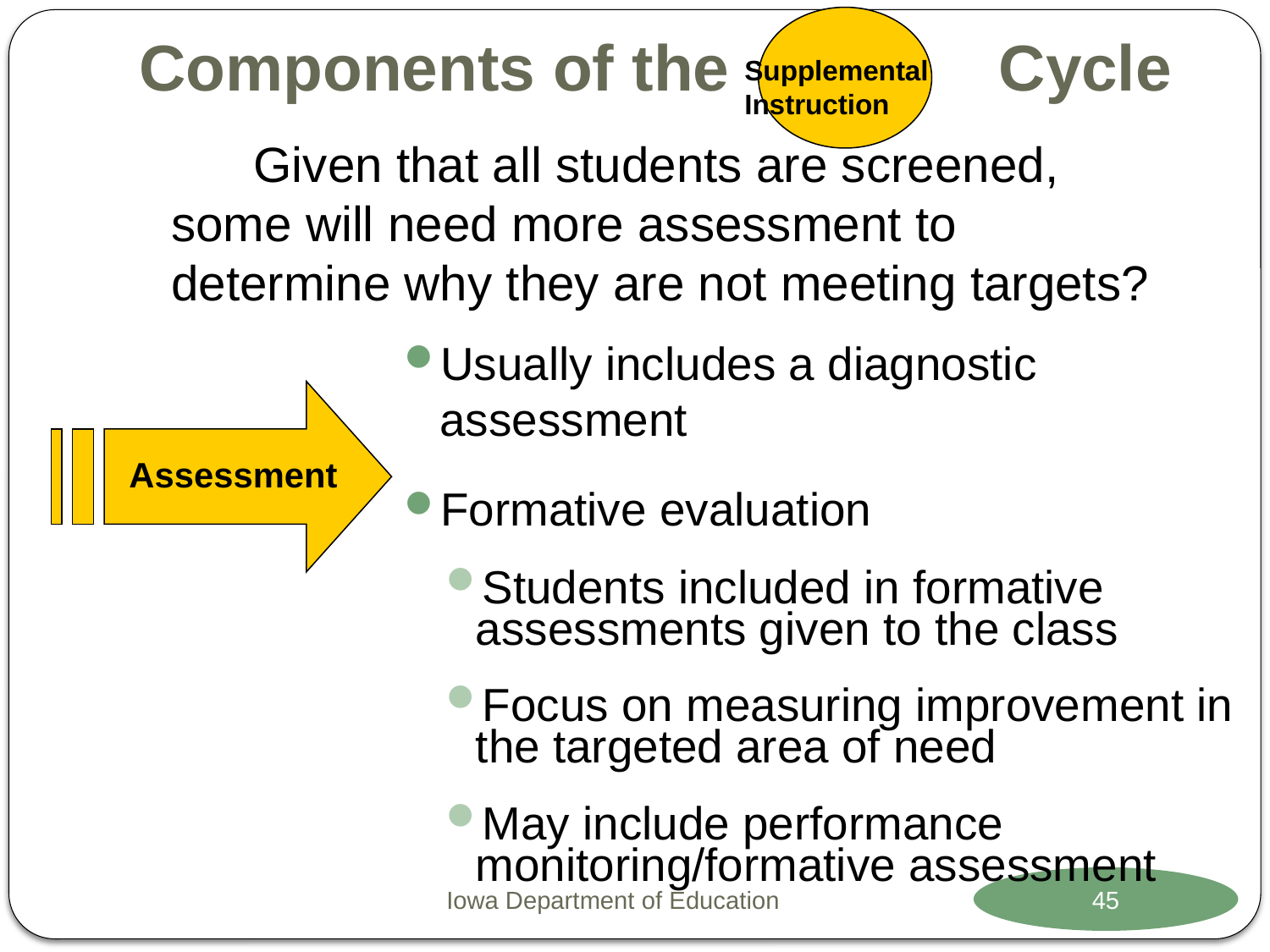

# Components of the               Cycle

Supplemental Instruction
      Given that all students are screened, some will need more assessment to determine why they are not meeting targets?
Usually includes a diagnostic assessment
Formative evaluation
Students included in formative assessments given to the class
Focus on measuring improvement in the targeted area of need
May include performance monitoring/formative assessment

Assessment
Iowa Department of Education
45